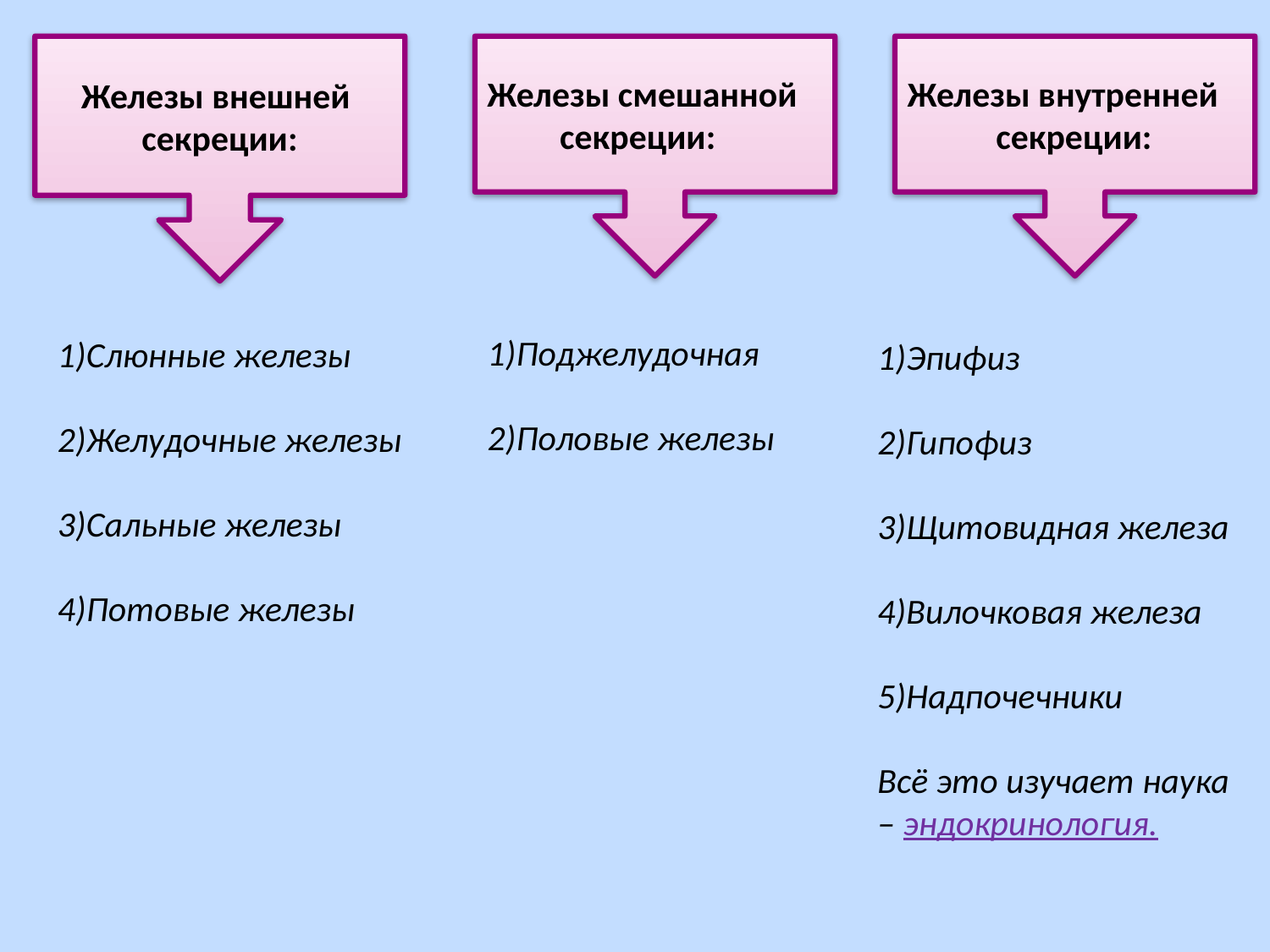

Железы внешней
секреции:
Железы смешанной
         секреции:
Железы внутренней
           секреции:

1)Поджелудочная

2)Половые железы
1)Эпифиз

2)Гипофиз
3)Щитовидная железа

4)Вилочковая железа

5)Надпочечники

Всё это изучает наука – эндокринология.
1)Слюнные железы
2)Желудочные железы
3)Сальные железы
4)Потовые железы